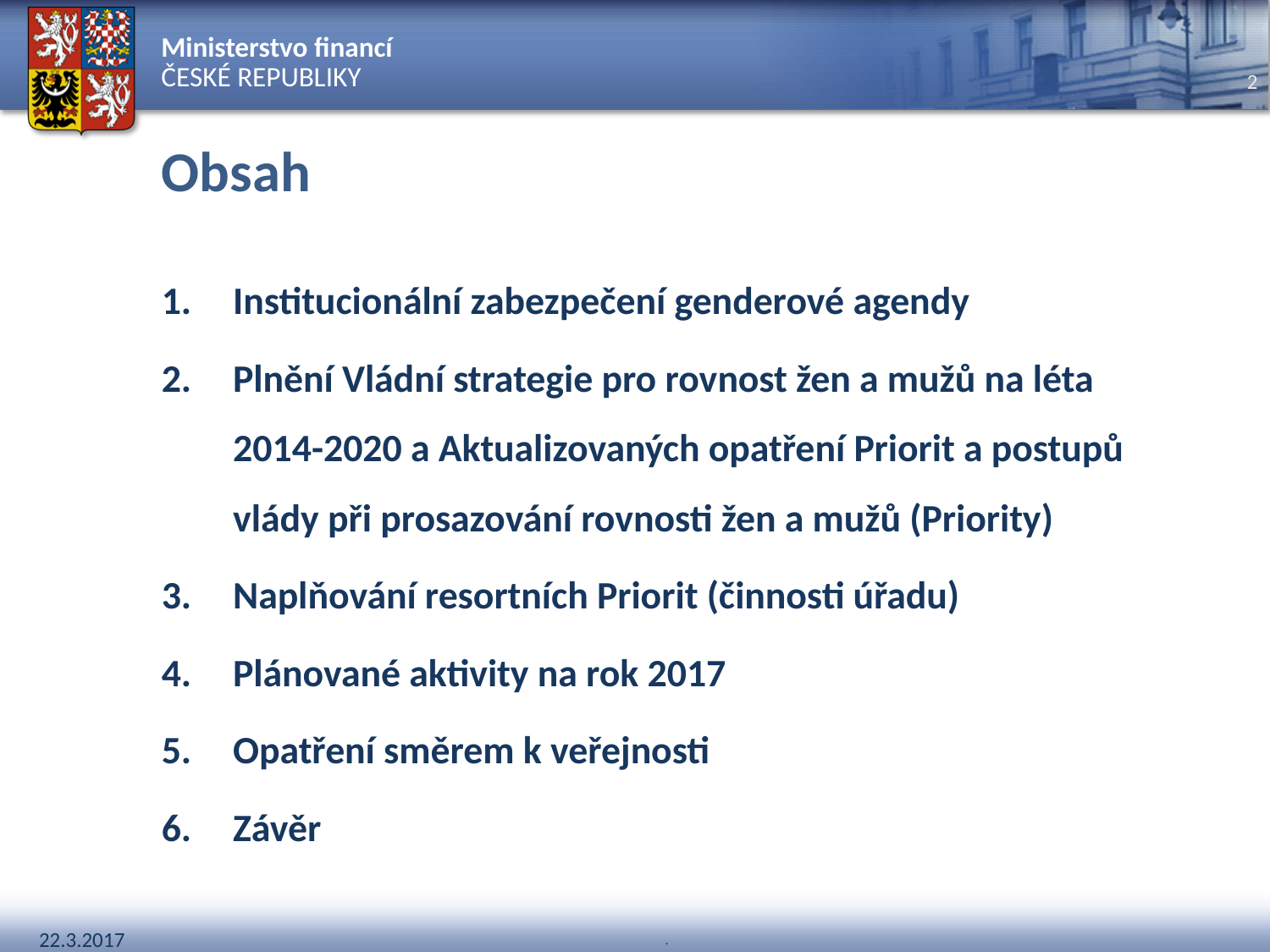

# Obsah
Institucionální zabezpečení genderové agendy
Plnění Vládní strategie pro rovnost žen a mužů na léta 2014-2020 a Aktualizovaných opatření Priorit a postupů vlády při prosazování rovnosti žen a mužů (Priority)
Naplňování resortních Priorit (činnosti úřadu)
Plánované aktivity na rok 2017
Opatření směrem k veřejnosti
Závěr
.